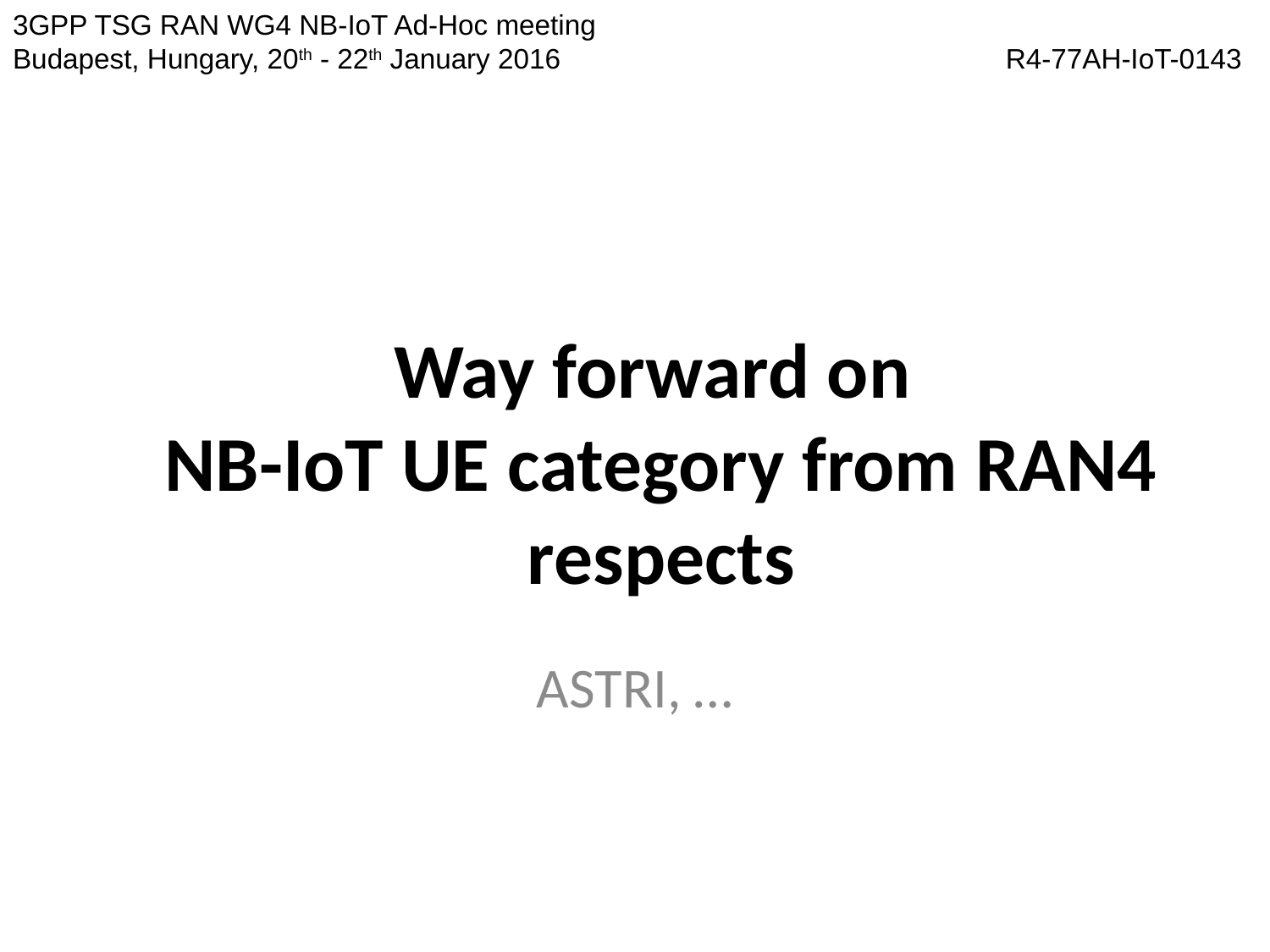

3GPP TSG RAN WG4 NB-IoT Ad-Hoc meeting
Budapest, Hungary, 20th - 22th January 2016                                                         R4-77AH-IoT-0143
# Way forward on NB-IoT UE category from RAN4 respects
ASTRI, …